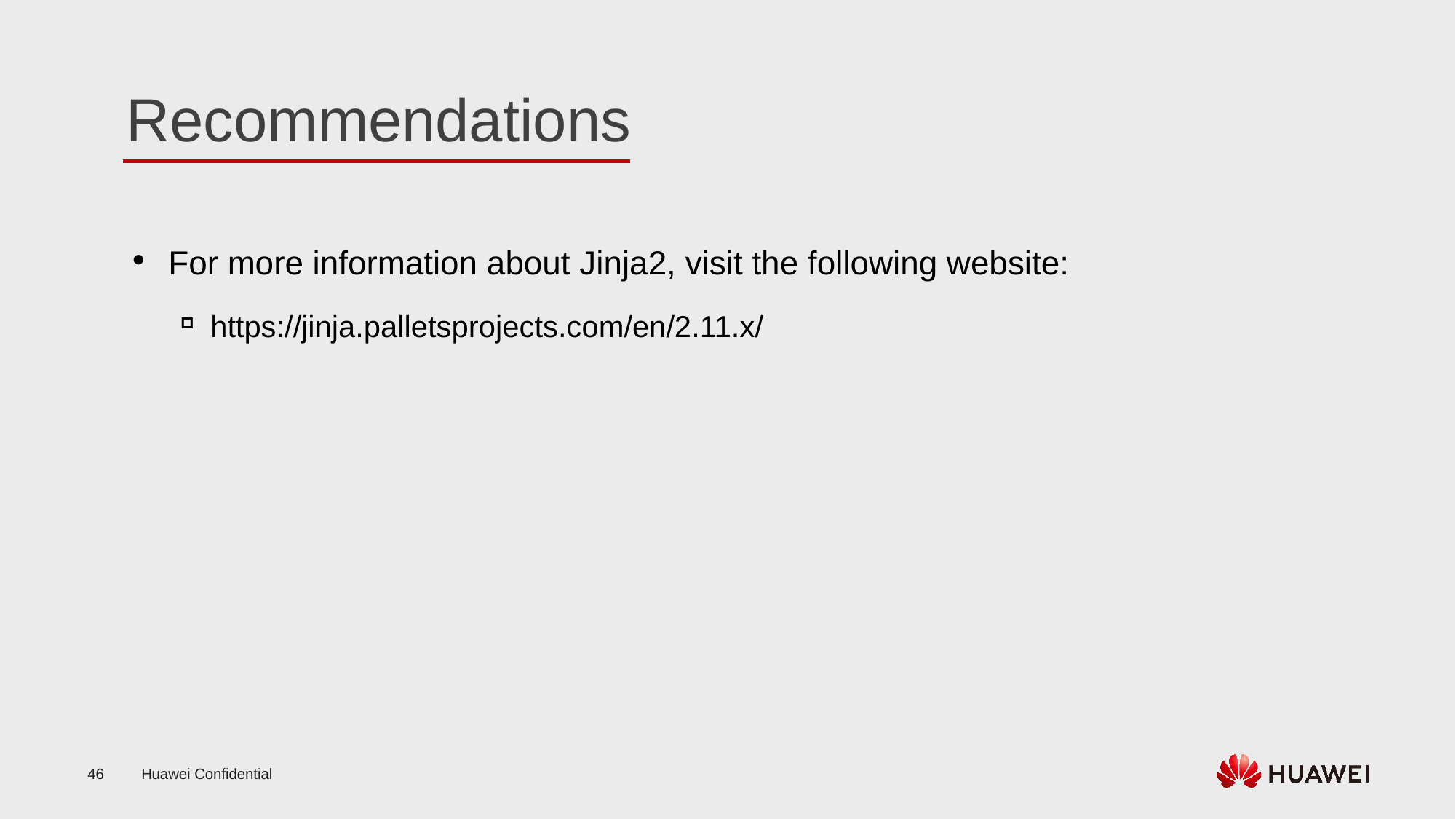

For more information about Jinja2, visit the following website:
https://jinja.palletsprojects.com/en/2.11.x/